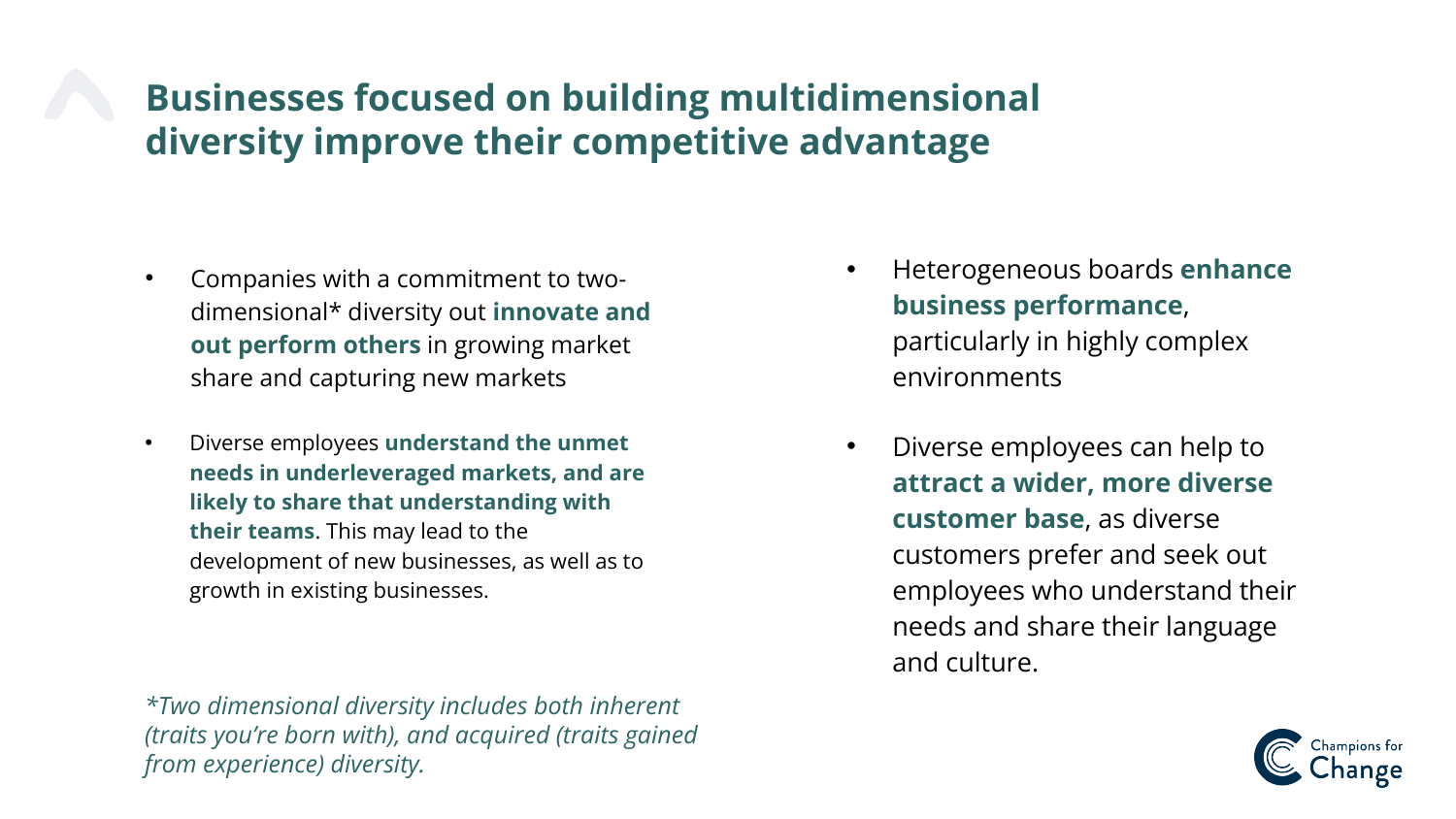

# Businesses focused on building multidimensional diversity improve their competitive advantage

Heterogeneous boards enhance business performance, particularly in highly complex environments

Companies with a commitment to two-dimensional* diversity out innovate and out perform others in growing market share and capturing new markets
Diverse employees understand the unmet needs in underleveraged markets, and are likely to share that understanding with their teams. This may lead to the development of new businesses, as well as to growth in existing businesses.

Diverse employees can help to attract a wider, more diverse customer base, as diverse customers prefer and seek out employees who understand their needs and share their language and culture.
*Two dimensional diversity includes both inherent (traits you’re born with), and acquired (traits gained from experience) diversity.